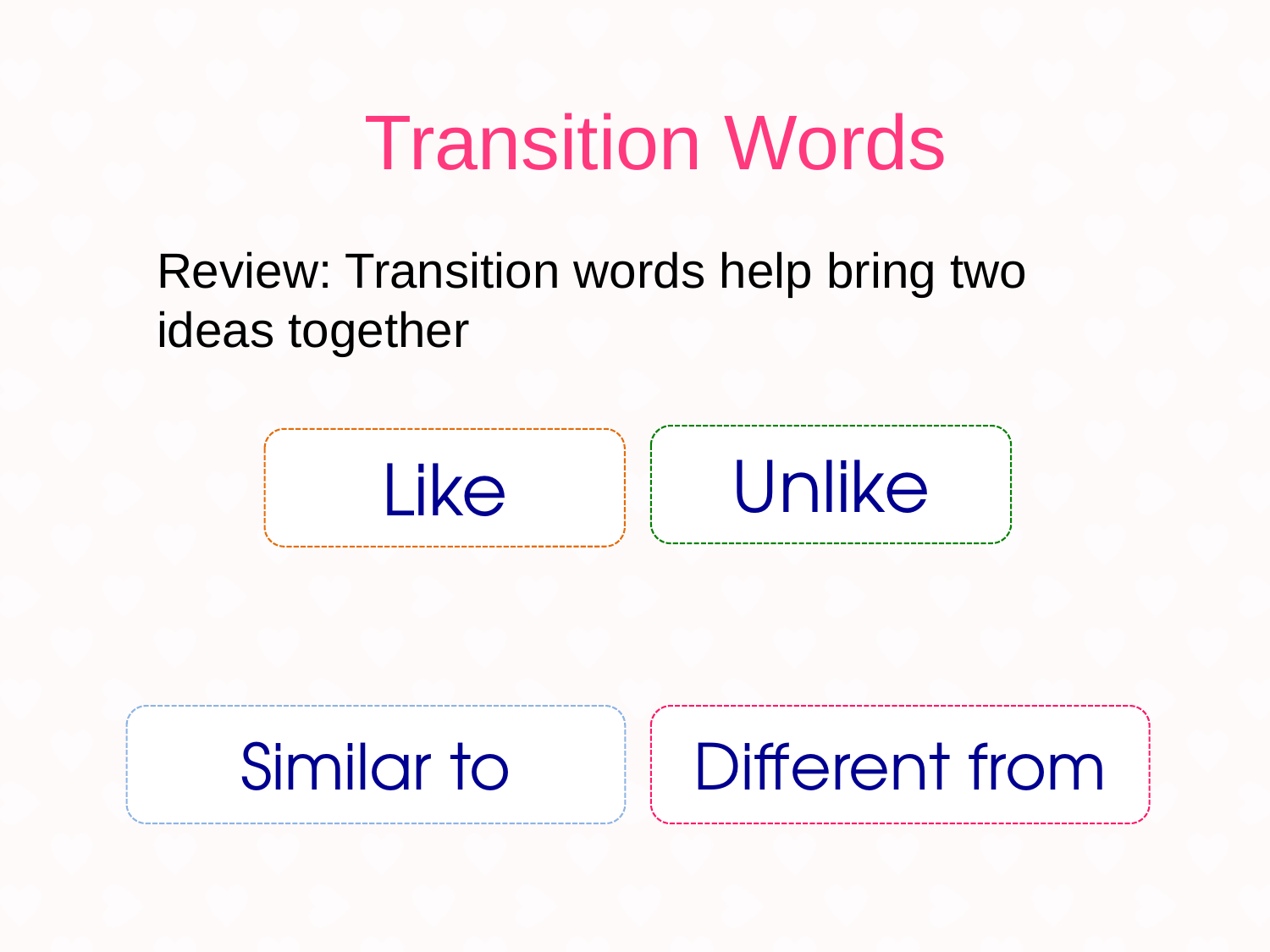

Transition Words
Review: Transition words help bring two ideas together
Unlike
Like
Similar to
Different from